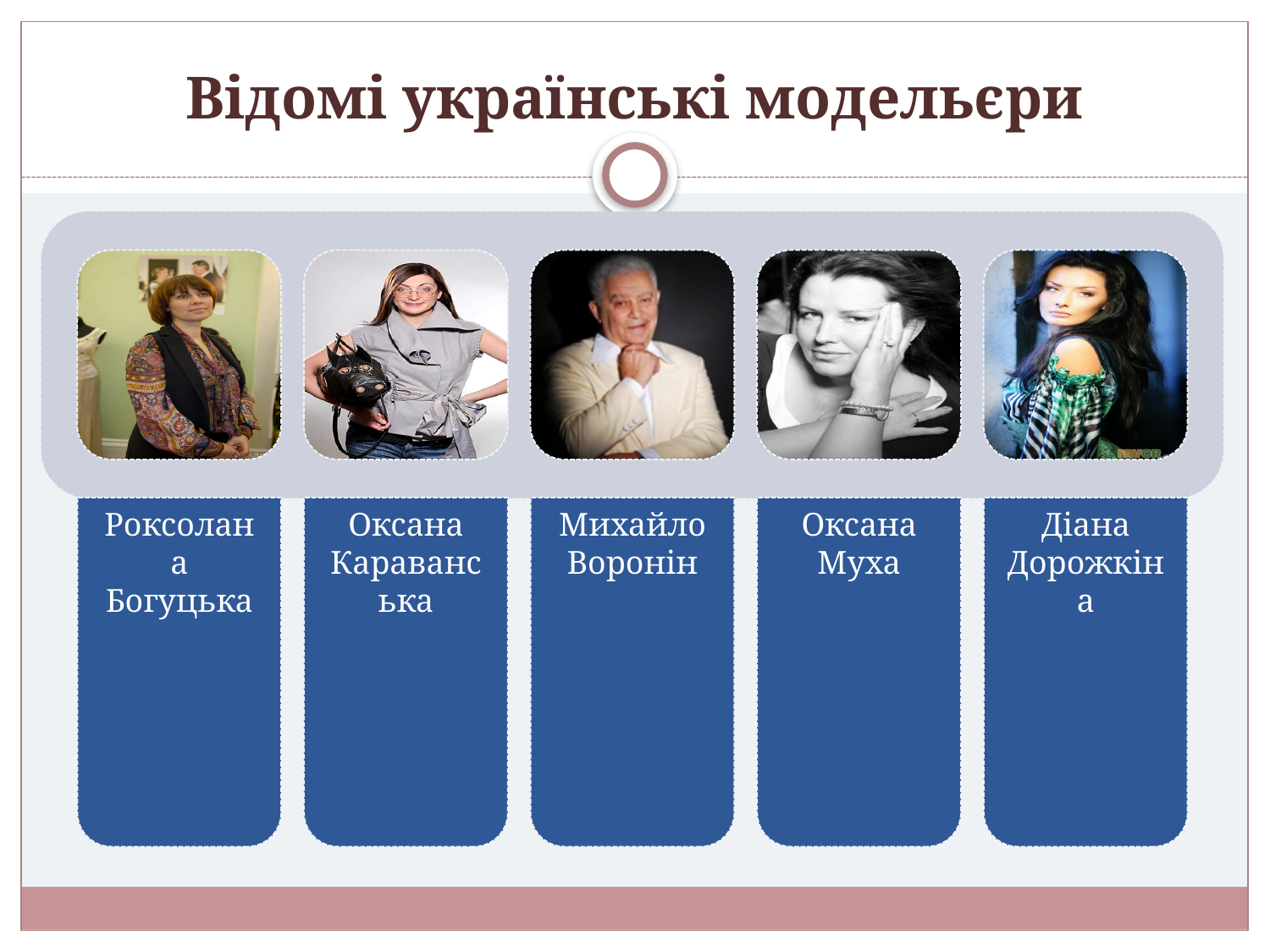

# Відомі українські модельєри
Роксолана Богуцька
Оксана Караванська
Михайло Воронін
Оксана Муха
Діана Дорожкіна